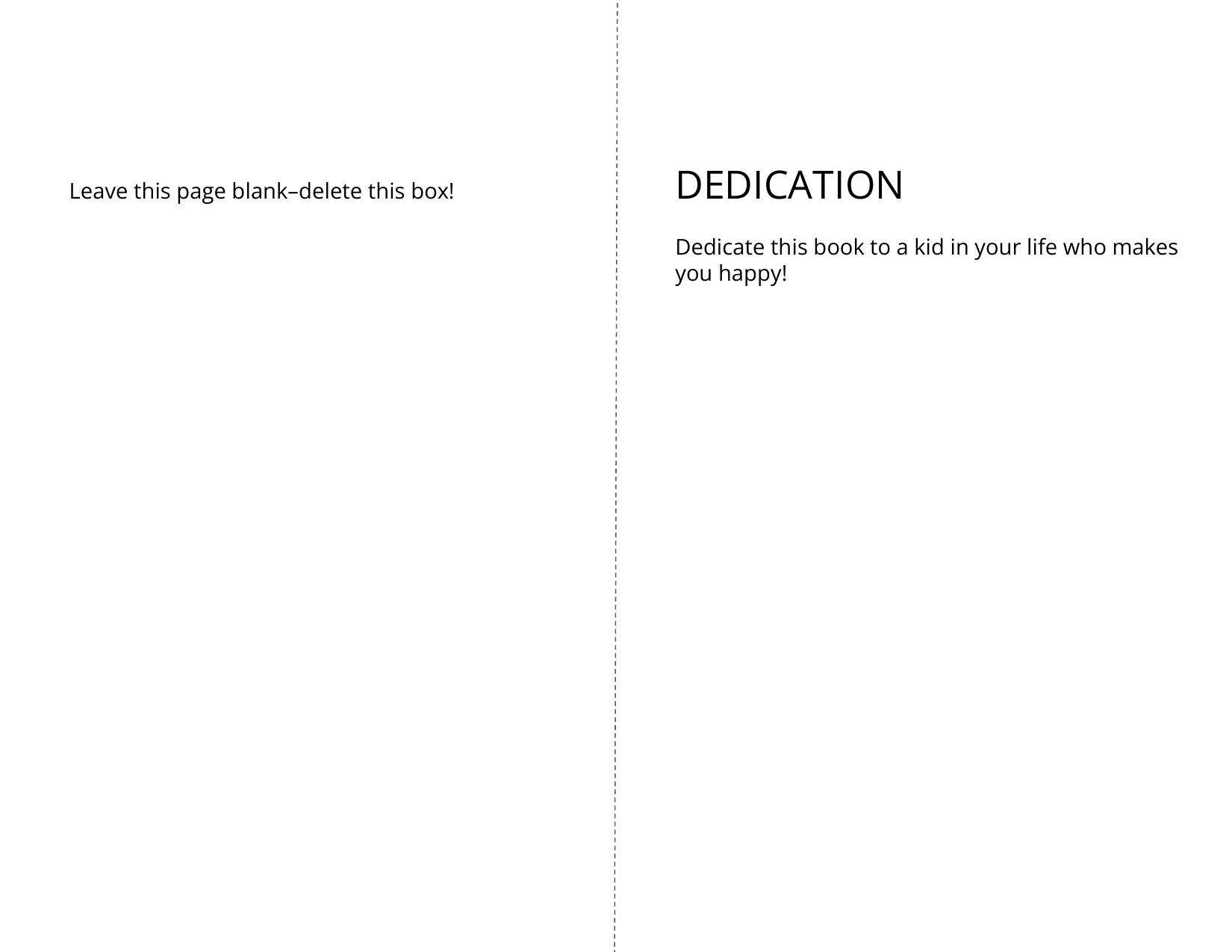

DEDICATION

Dedicate this book to a kid in your life who makes you happy!
Leave this page blank–delete this box!